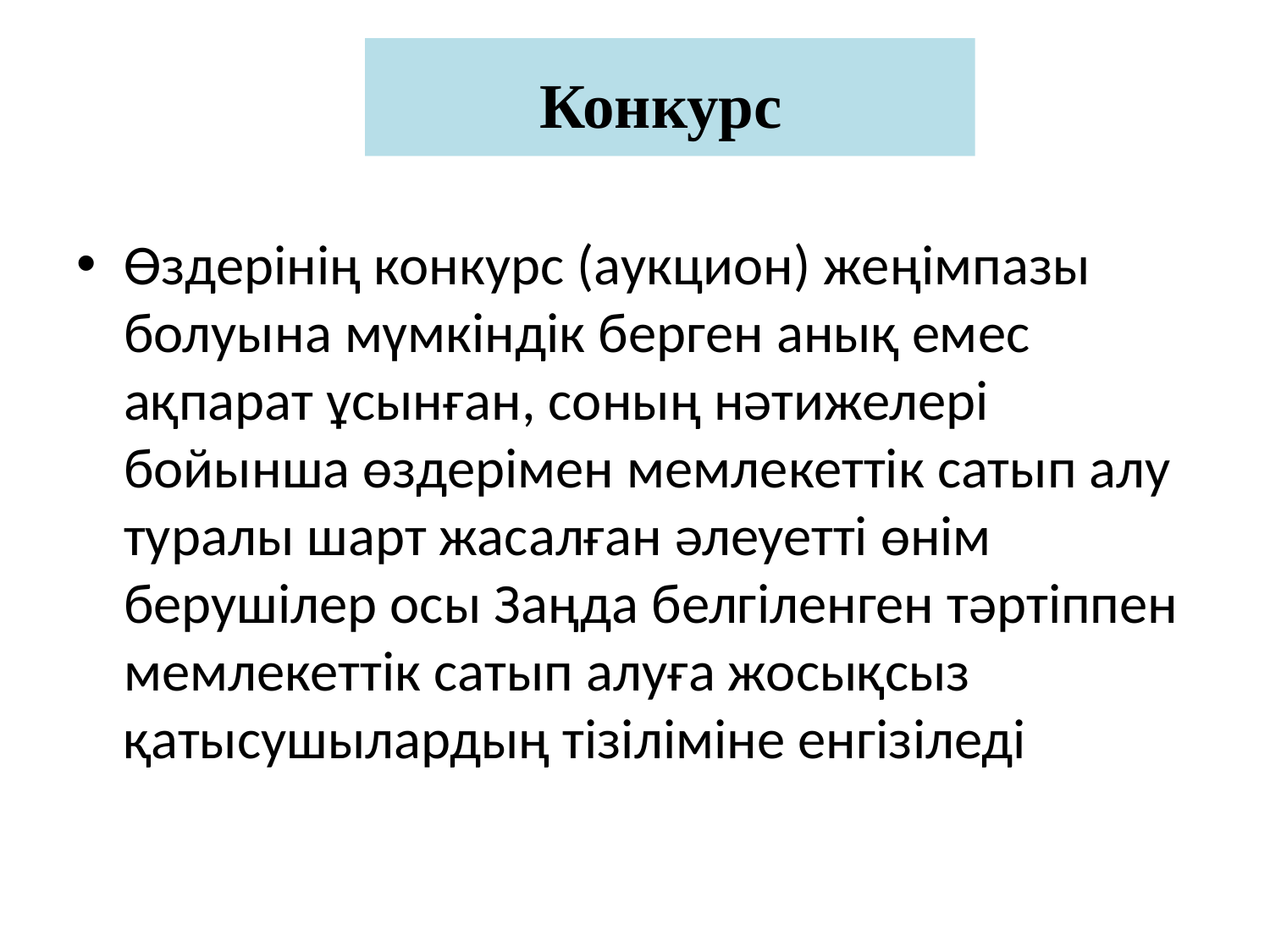

# Конкурс
Өздерінің конкурс (аукцион) жеңімпазы болуына мүмкіндік берген анық емес ақпарат ұсынған, соның нәтижелері бойынша өздерімен мемлекеттік сатып алу туралы шарт жасалған әлеуетті өнім берушілер осы Заңда белгіленген тәртіппен мемлекеттік сатып алуға жосықсыз қатысушылардың тізіліміне енгізіледі